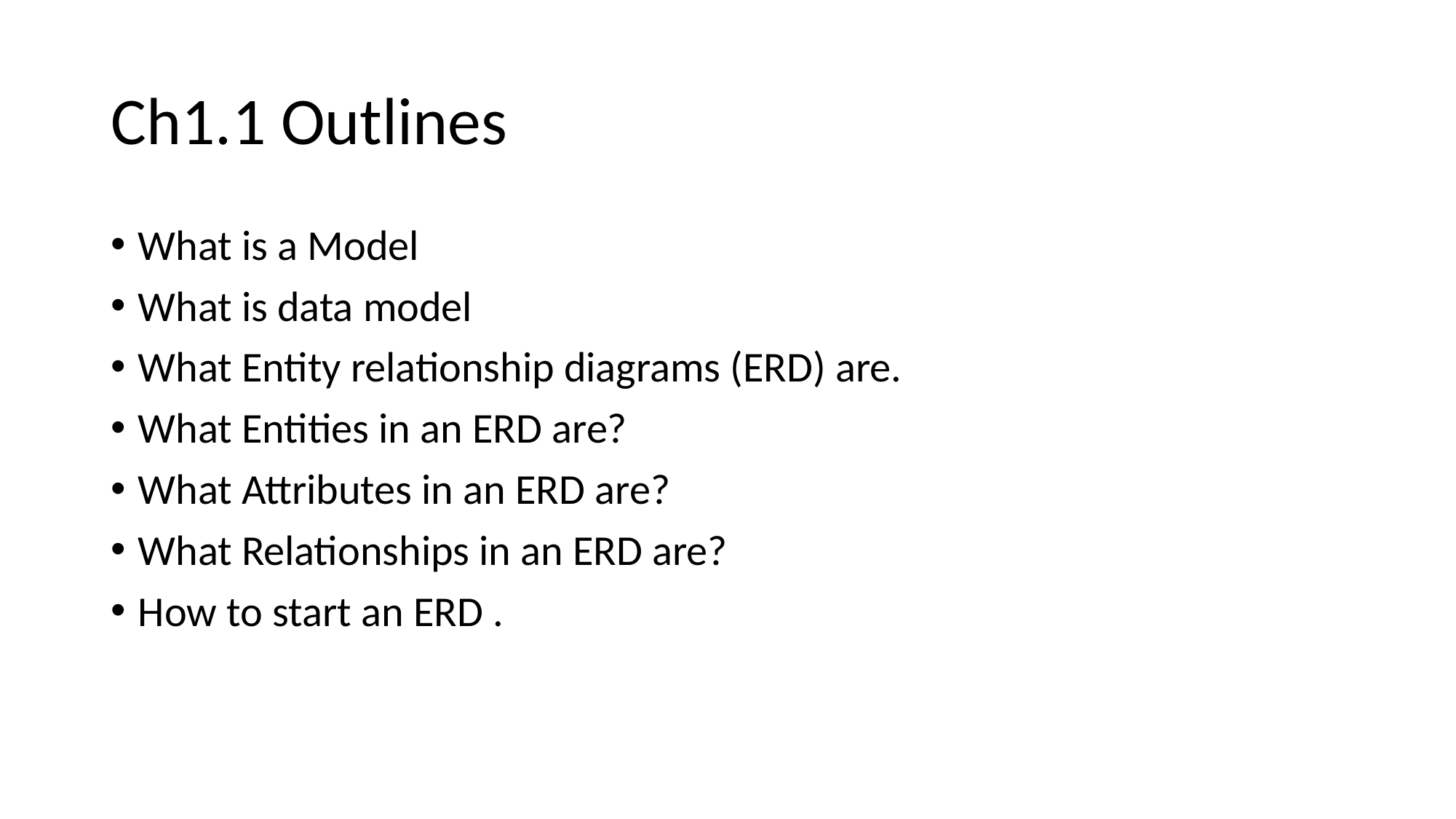

# Ch1.1 Outlines
What is a Model
What is data model
What Entity relationship diagrams (ERD) are.
What Entities in an ERD are?
What Attributes in an ERD are?
What Relationships in an ERD are?
How to start an ERD .